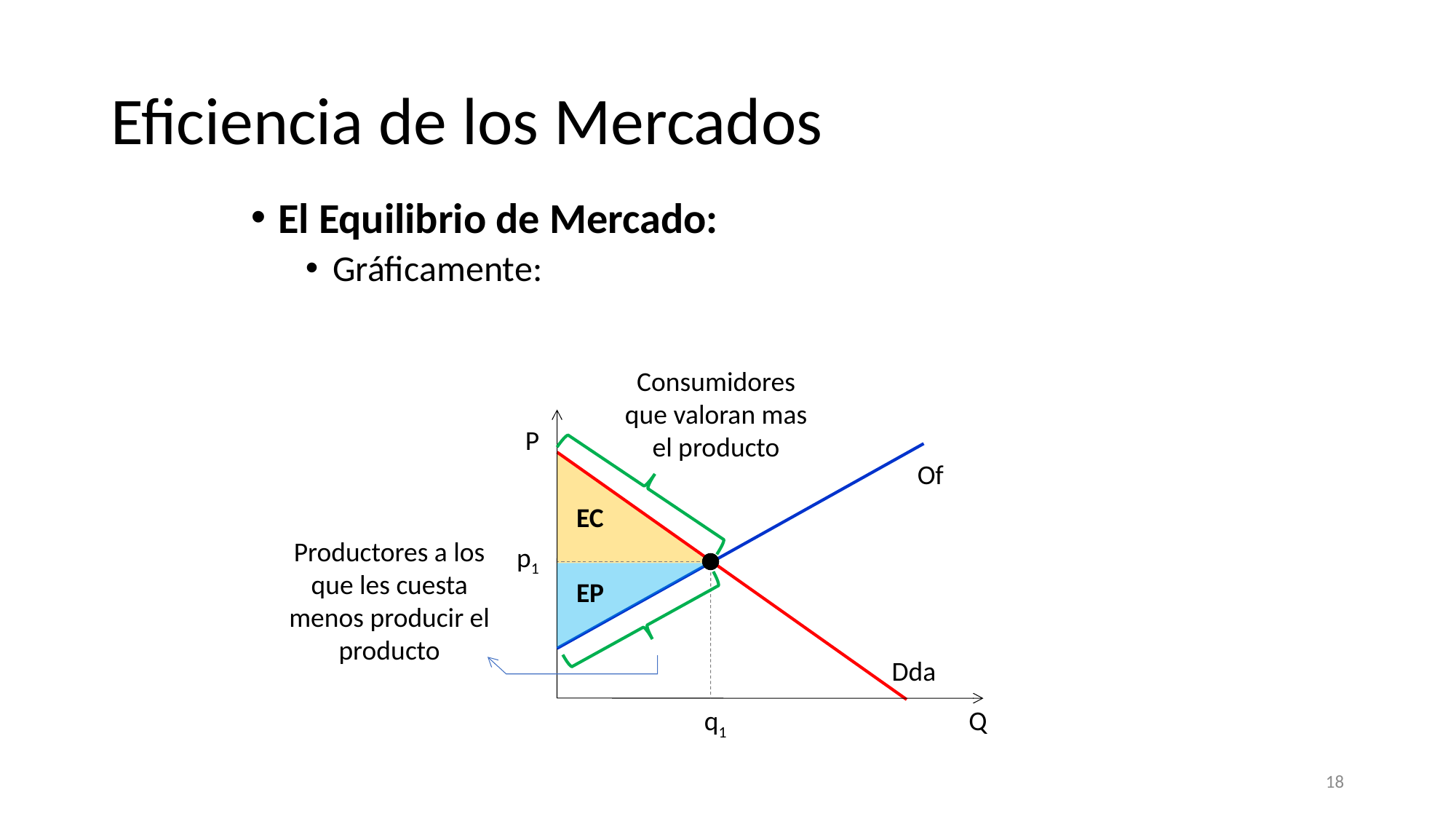

# Eficiencia de los Mercados
El Equilibrio de Mercado:
Gráficamente:
Consumidores que valoran mas el producto

P

Of
EC
Productores a los que les cuesta menos producir el producto
p1

EP
Dda

q1
Q
18